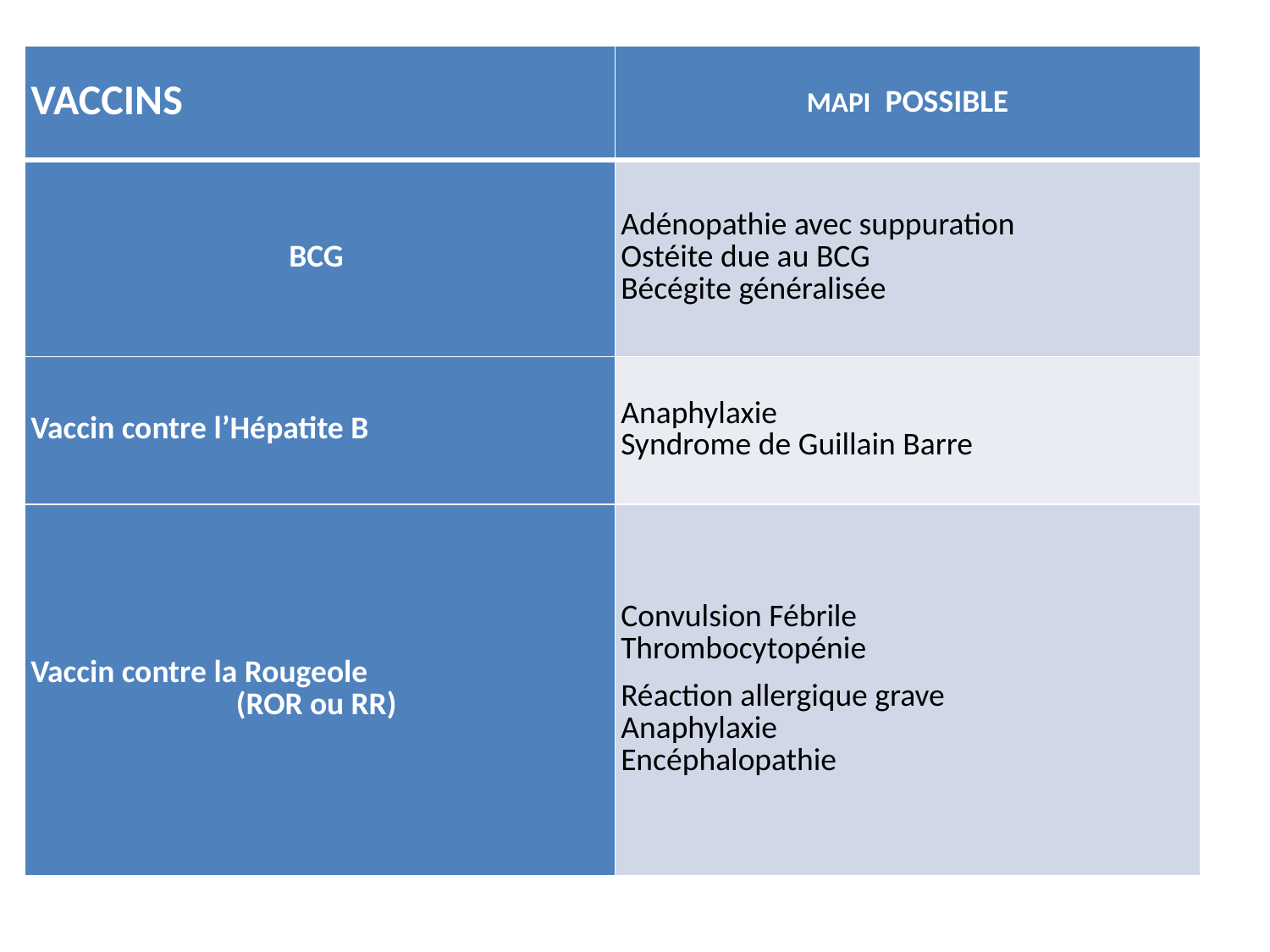

| VACCINS | MAPI POSSIBLE |
| --- | --- |
| BCG | Adénopathie avec suppuration Ostéite due au BCG Bécégite généralisée |
| Vaccin contre l’Hépatite B | Anaphylaxie Syndrome de Guillain Barre |
| Vaccin contre la Rougeole (ROR ou RR) | Convulsion Fébrile Thrombocytopénie Réaction allergique grave Anaphylaxie Encéphalopathie |